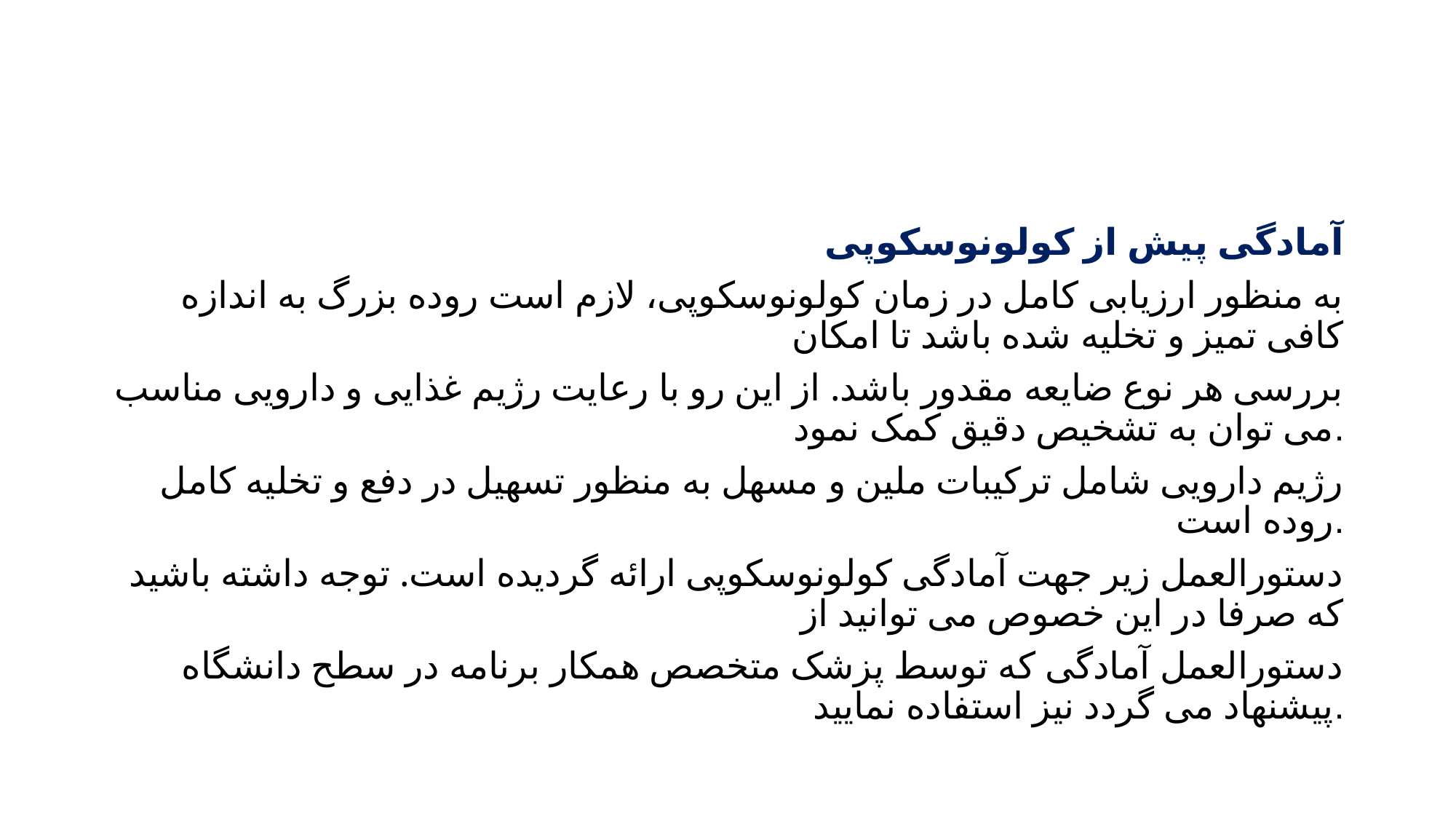

#
آمادگی پیش از کولونوسکوپی
به منظور ارزیابی کامل در زمان کولونوسکوپی، لازم است روده بزرگ به اندازه کافی تمیز و تخلیه شده باشد تا امکان
بررسی هر نوع ضایعه مقدور باشد. از این رو با رعایت رژیم غذایی و دارویی مناسب می توان به تشخیص دقیق کمک نمود.
رژیم دارویی شامل ترکیبات ملین و مسهل به منظور تسهیل در دفع و تخلیه کامل روده است.
دستورالعمل زیر جهت آمادگی کولونوسکوپی ارائه گردیده است. توجه داشته باشید که صرفا در این خصوص می توانید از
دستورالعمل آمادگی که توسط پزشک متخصص همکار برنامه در سطح دانشگاه پیشنهاد می گردد نیز استفاده نمایید.